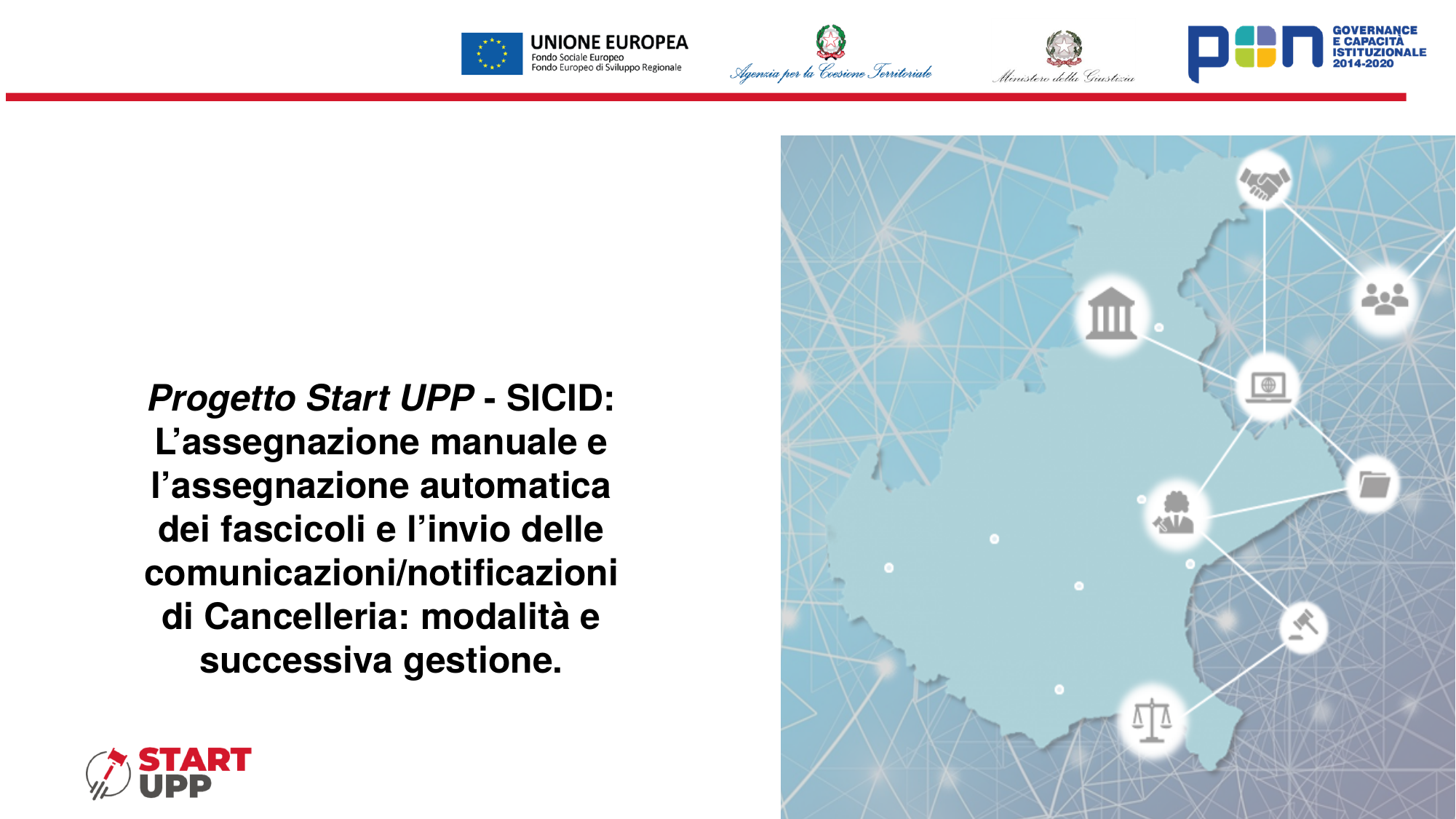

Progetto Start UPP - SICID: L’assegnazione manuale e l’assegnazione automatica dei fascicoli e l’invio delle comunicazioni/notificazioni di Cancelleria: modalità e successiva gestione.